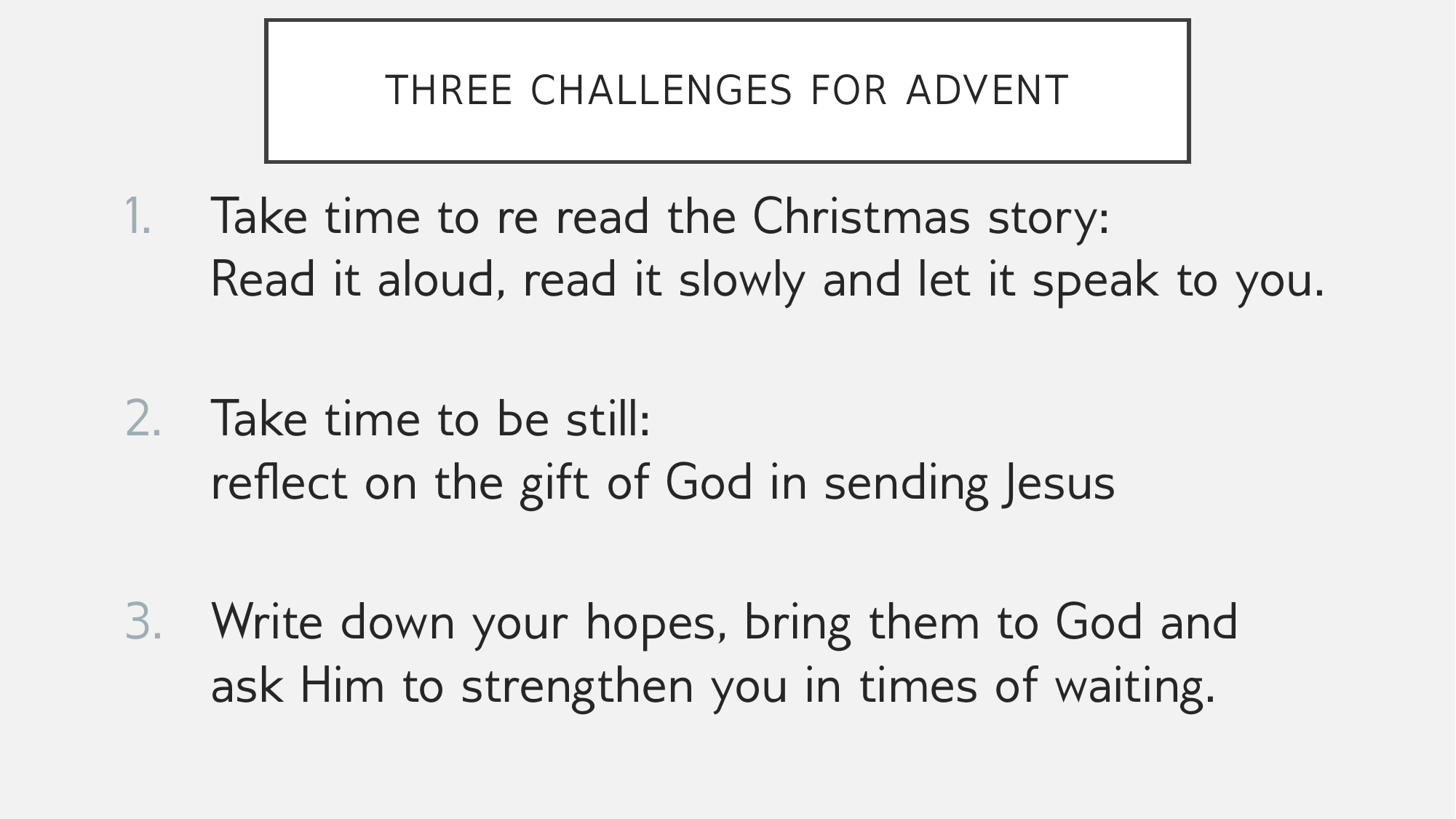

# Three CHALLENGES for Advent
Take time to re read the Christmas story:
Read it aloud, read it slowly and let it speak to you.
Take time to be still:
reflect on the gift of God in sending Jesus
Write down your hopes, bring them to God and ask Him to strengthen you in times of waiting.